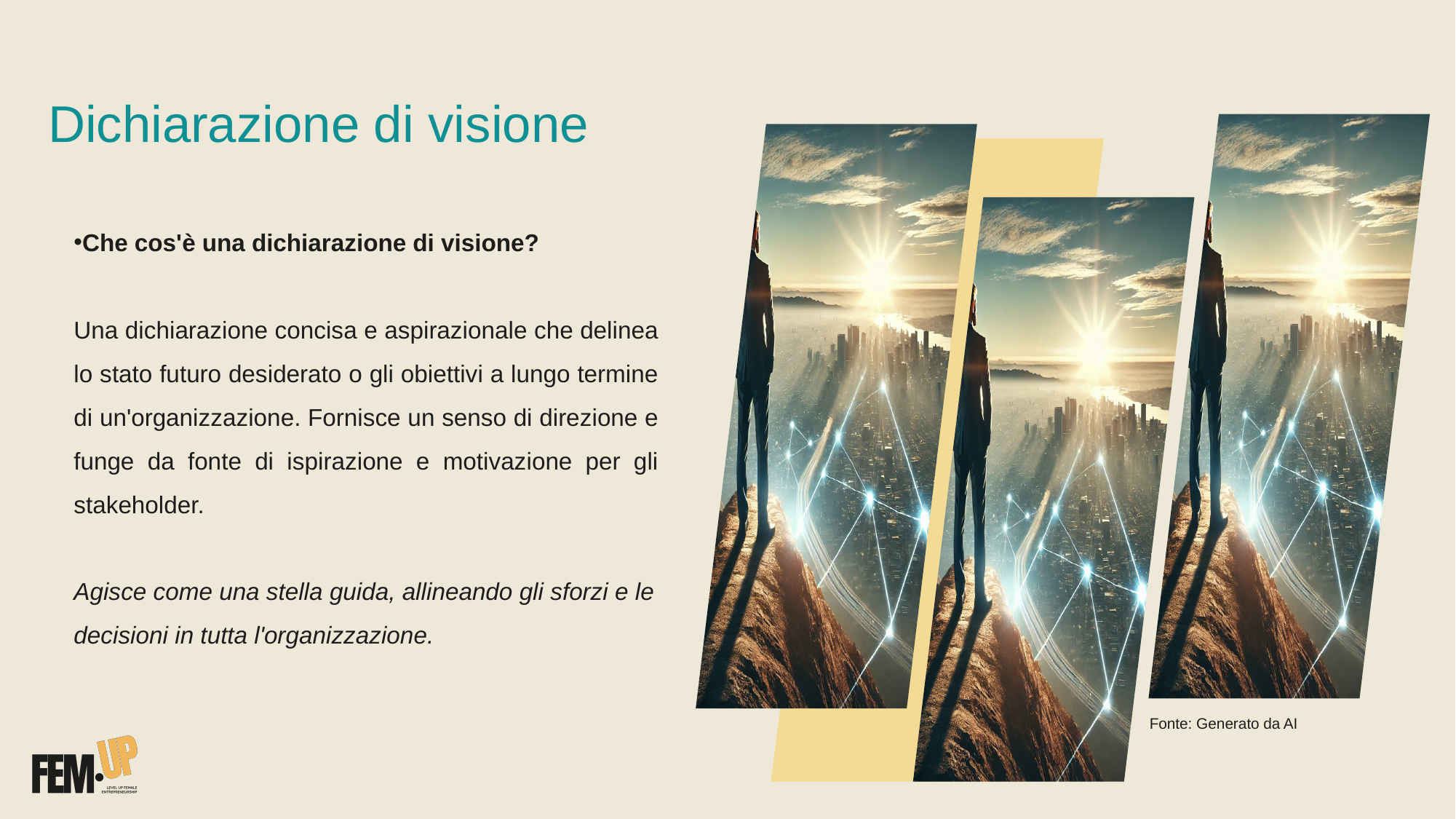

# Dichiarazione di visione

Che cos'è una dichiarazione di visione?

Una dichiarazione concisa e aspirazionale che delinea lo stato futuro desiderato o gli obiettivi a lungo termine di un'organizzazione. Fornisce un senso di direzione e funge da fonte di ispirazione e motivazione per gli stakeholder.

Agisce come una stella guida, allineando gli sforzi e le decisioni in tutta l'organizzazione.
Fonte: Generato da AI